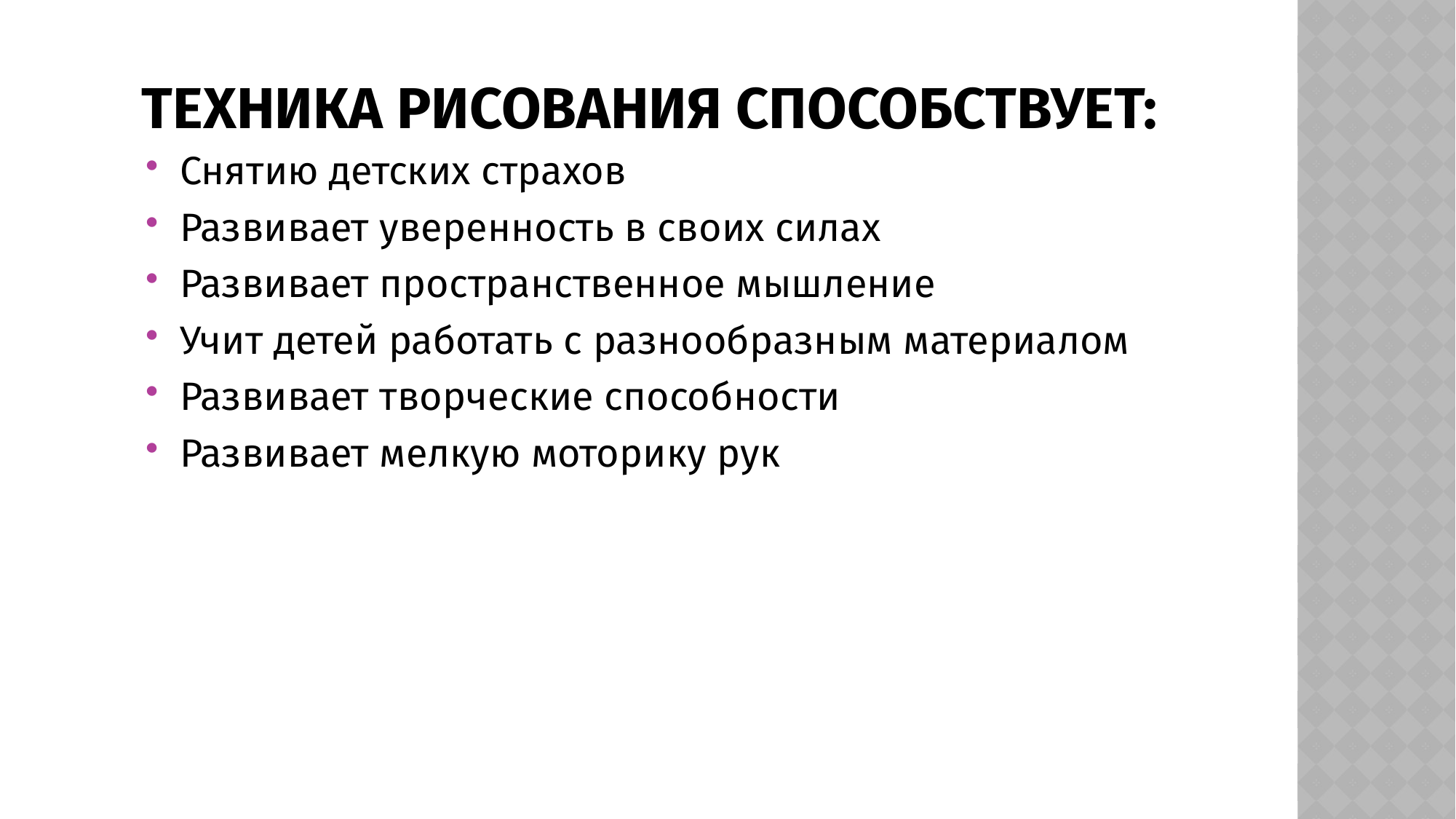

# Техника рисования способствует:
Снятию детских страхов
Развивает уверенность в своих силах
Развивает пространственное мышление
Учит детей работать с разнообразным материалом
Развивает творческие способности
Развивает мелкую моторику рук